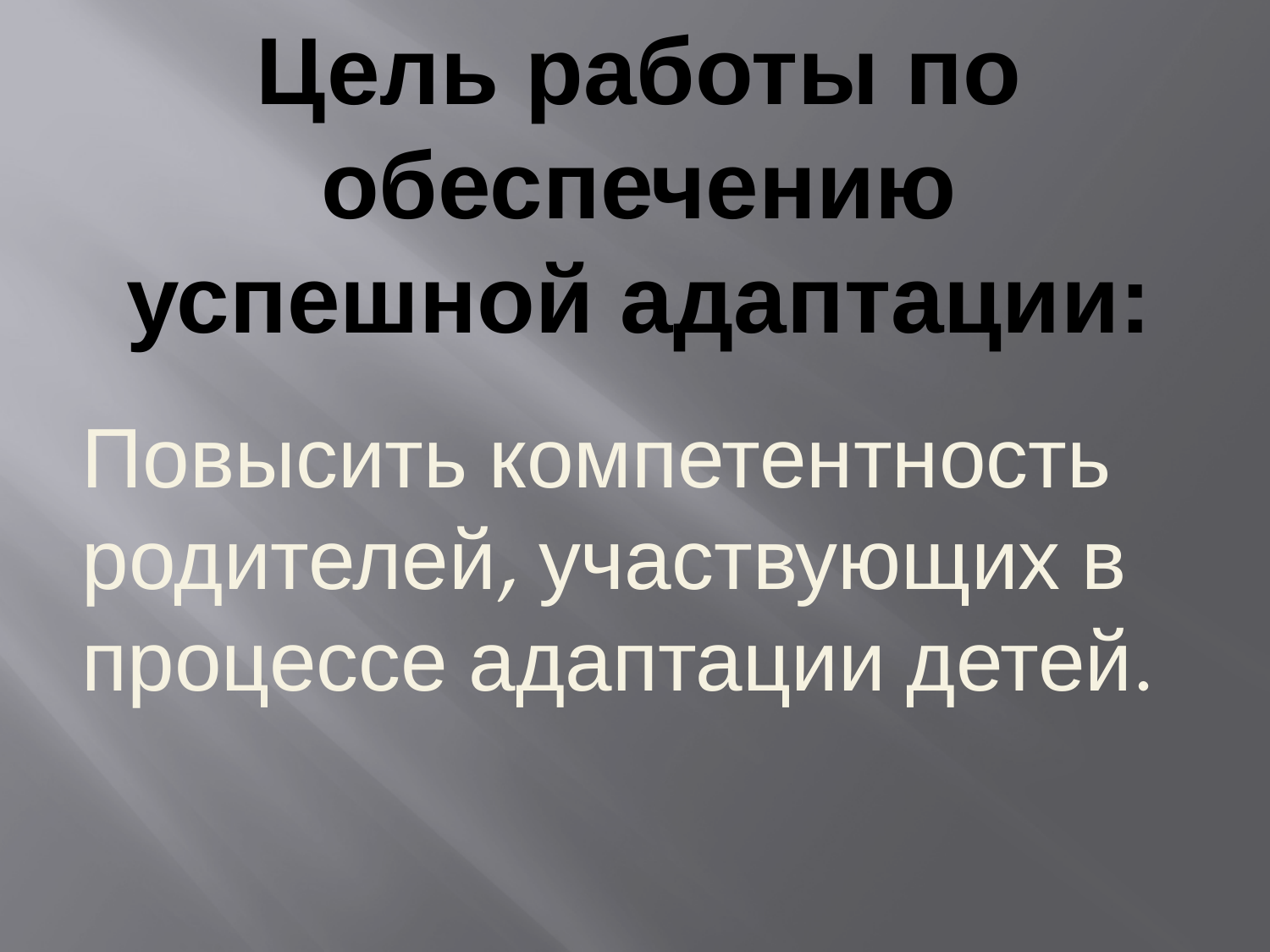

# Цель работы по обеспечению успешной адаптации:
Повысить компетентность родителей, участвующих в процессе адаптации детей.